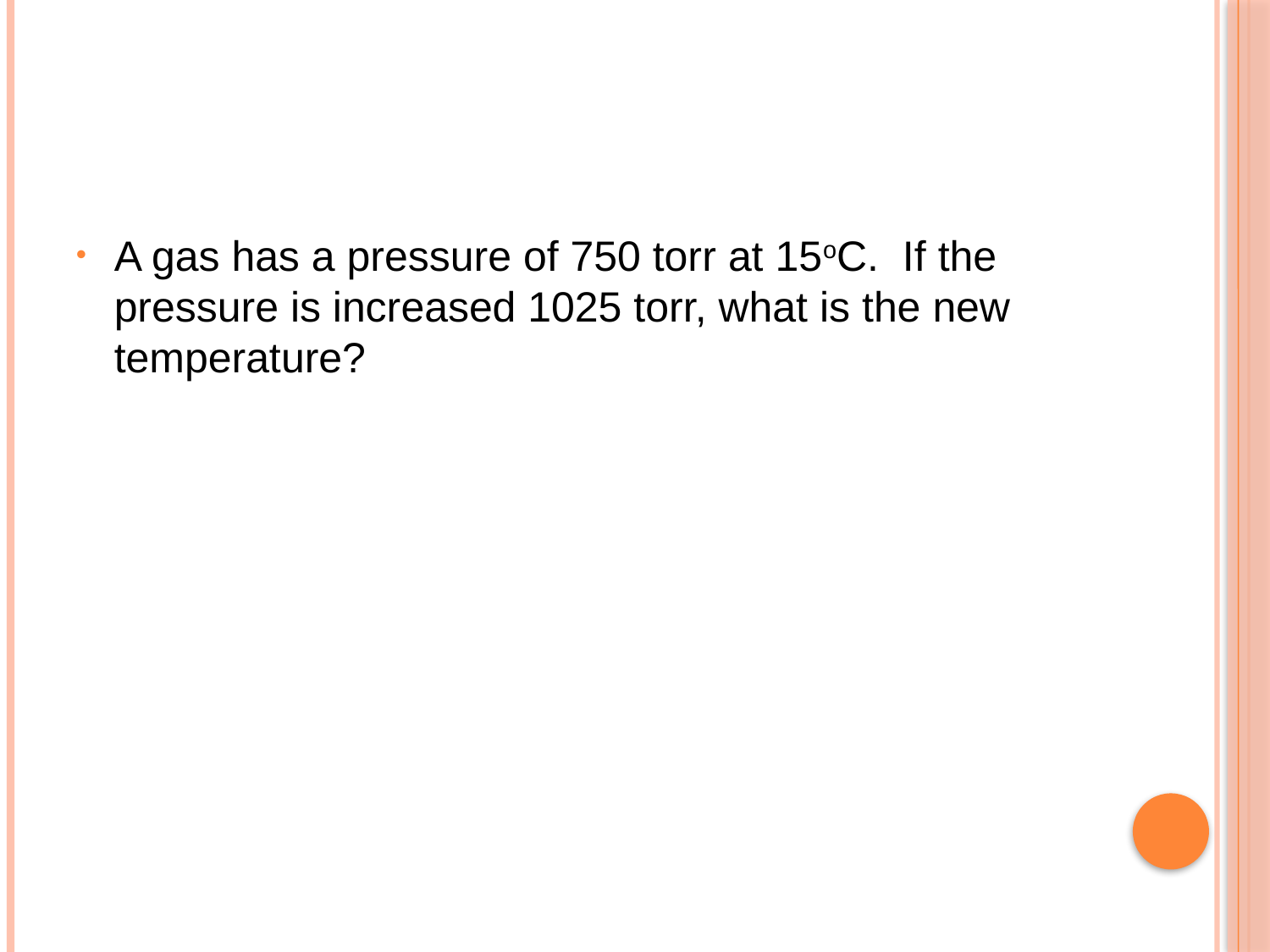

#
A gas has a pressure of 750 torr at 15oC.  If the pressure is increased 1025 torr, what is the new temperature?